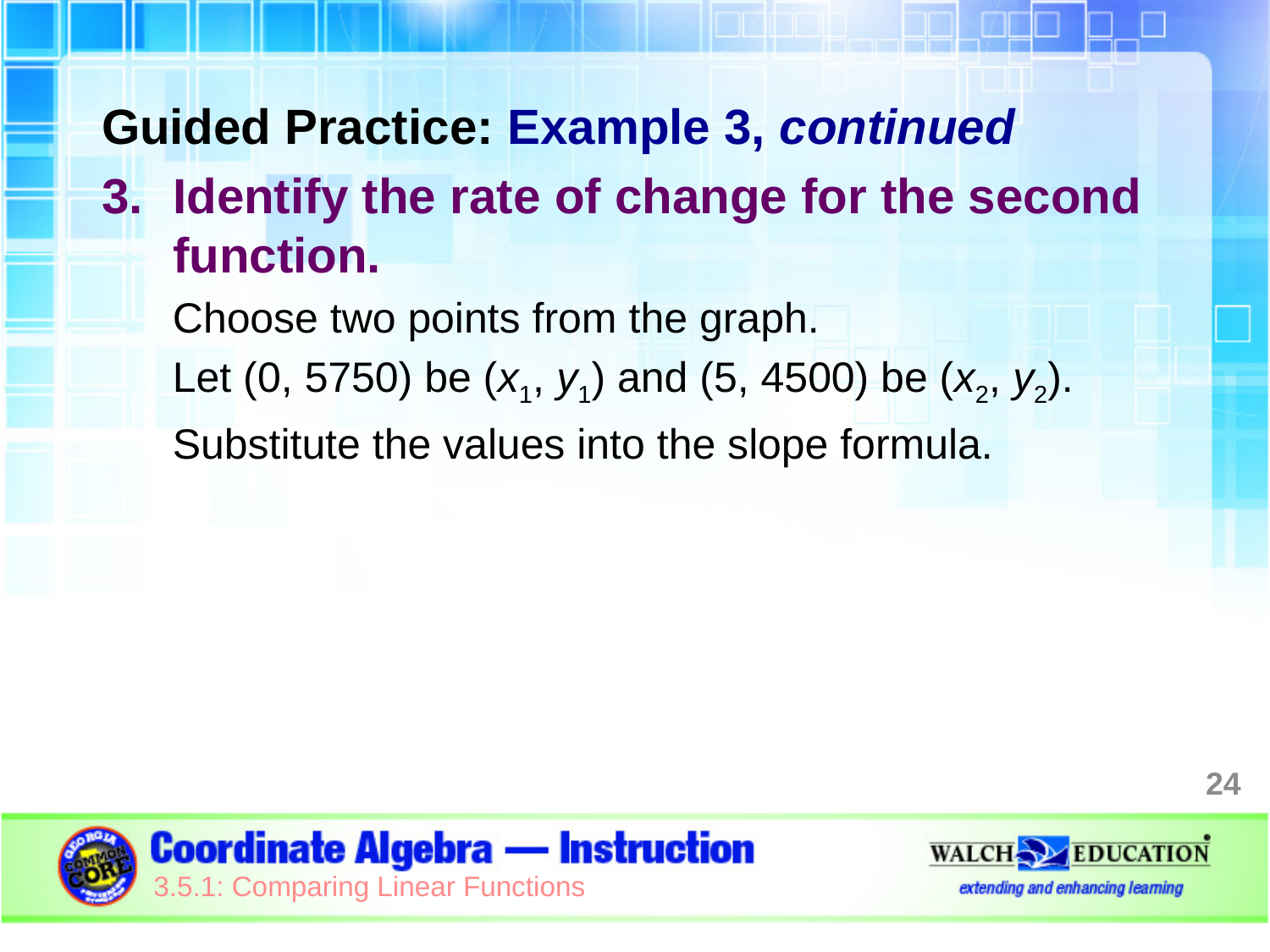

Guided Practice: Example 3, continued
Identify the rate of change for the second function.
Choose two points from the graph.
Let (0, 5750) be (x1, y1) and (5, 4500) be (x2, y2).
Substitute the values into the slope formula.

24
3.5.1: Comparing Linear Functions